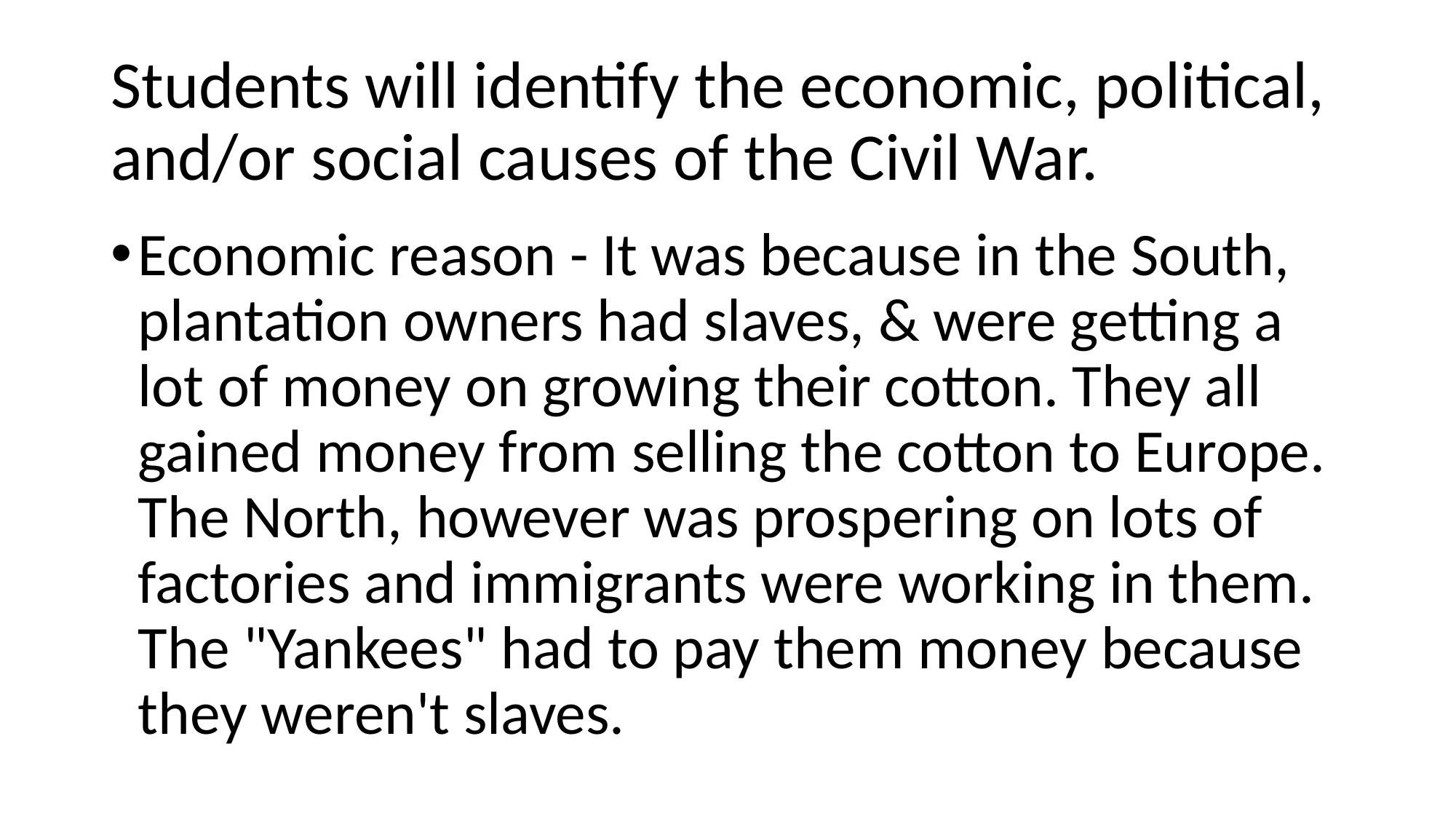

# Students will identify the economic, political, and/or social causes of the Civil War.
Economic reason - It was because in the South, plantation owners had slaves, & were getting a lot of money on growing their cotton. They all gained money from selling the cotton to Europe. The North, however was prospering on lots of factories and immigrants were working in them. The "Yankees" had to pay them money because they weren't slaves.